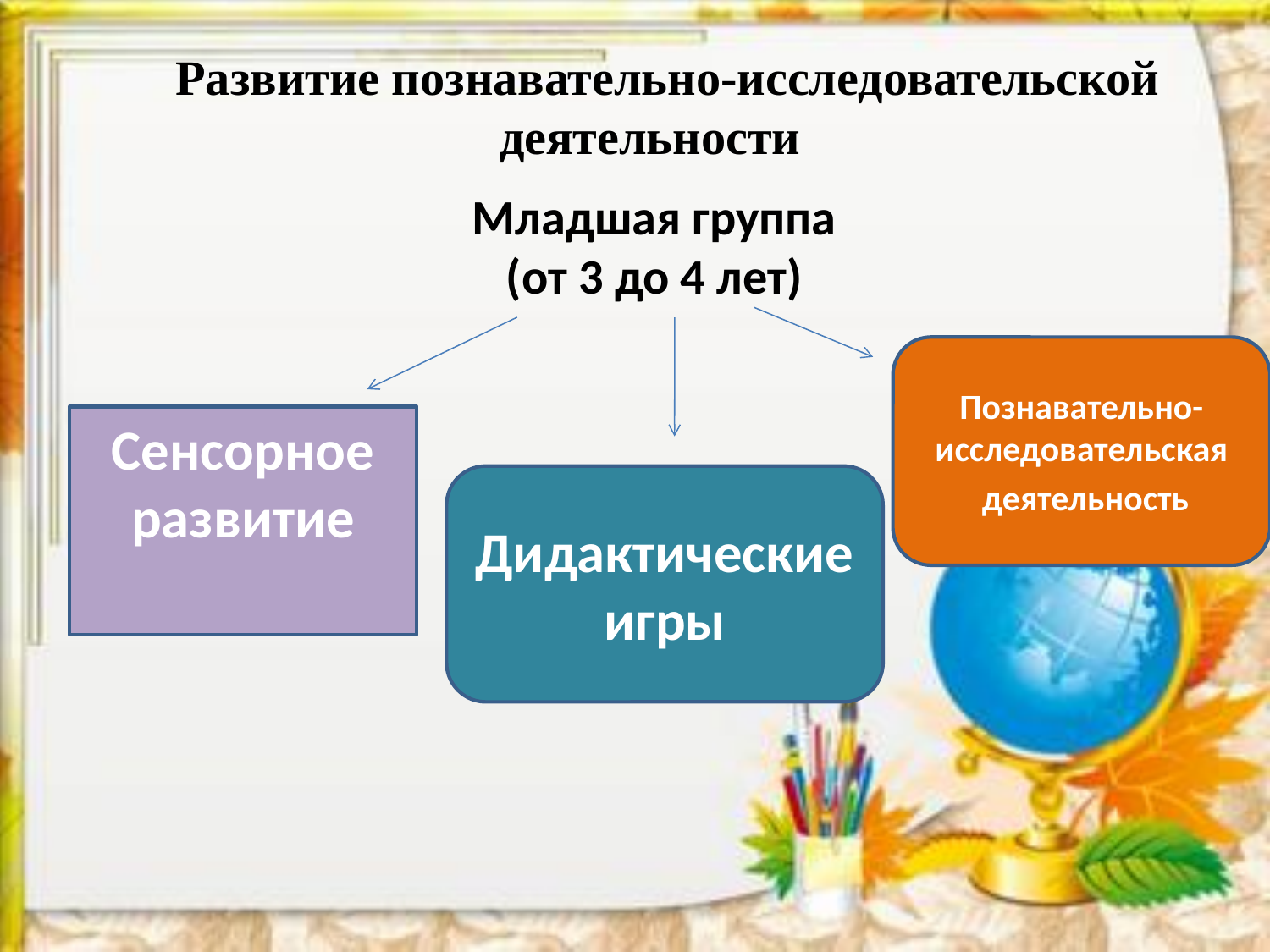

Развитие познавательно-исследовательской деятельности
#
Младшая группа
(от 3 до 4 лет)
Познавательно-исследовательская
 деятельность
Сенсорное развитие

Дидактические игры